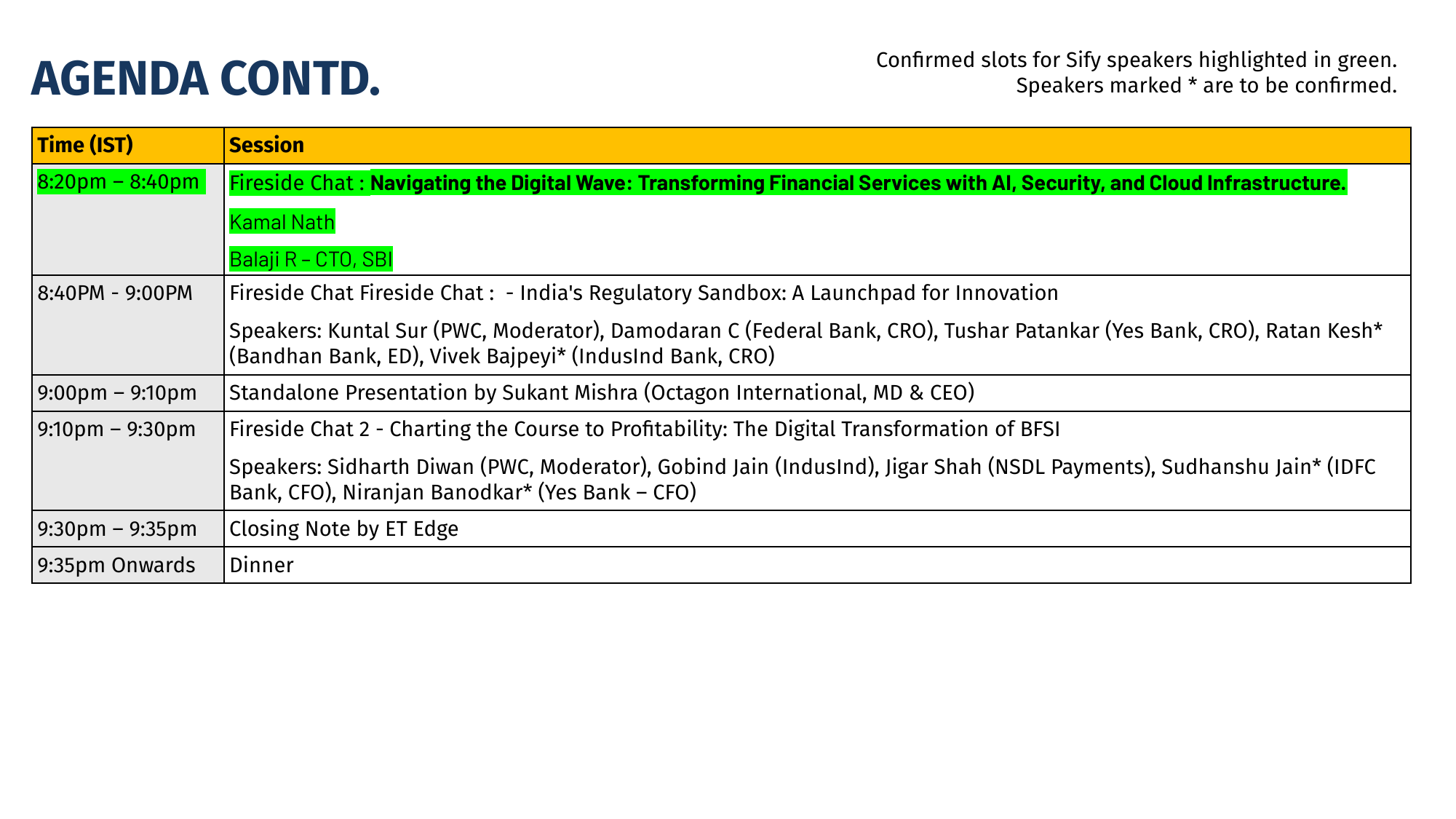

Confirmed slots for Sify speakers highlighted in green.
Speakers marked * are to be confirmed.
AGENDA CONTD.
| Time (IST) | Session |
| --- | --- |
| 8:20pm – 8:40pm | Fireside Chat : Navigating the Digital Wave: Transforming Financial Services with AI, Security, and Cloud Infrastructure. Kamal Nath Balaji R – CTO, SBI |
| 8:40PM - 9:00PM | Fireside Chat Fireside Chat : - India's Regulatory Sandbox: A Launchpad for Innovation Speakers: Kuntal Sur (PWC, Moderator), Damodaran C (Federal Bank, CRO), Tushar Patankar (Yes Bank, CRO), Ratan Kesh\* (Bandhan Bank, ED), Vivek Bajpeyi\* (IndusInd Bank, CRO) |
| 9:00pm – 9:10pm | Standalone Presentation by Sukant Mishra (Octagon International, MD & CEO) |
| 9:10pm – 9:30pm | Fireside Chat 2 - Charting the Course to Profitability: The Digital Transformation of BFSI Speakers: Sidharth Diwan (PWC, Moderator), Gobind Jain (IndusInd), Jigar Shah (NSDL Payments), Sudhanshu Jain\* (IDFC Bank, CFO), Niranjan Banodkar\* (Yes Bank – CFO) |
| 9:30pm – 9:35pm | Closing Note by ET Edge |
| 9:35pm Onwards | Dinner |